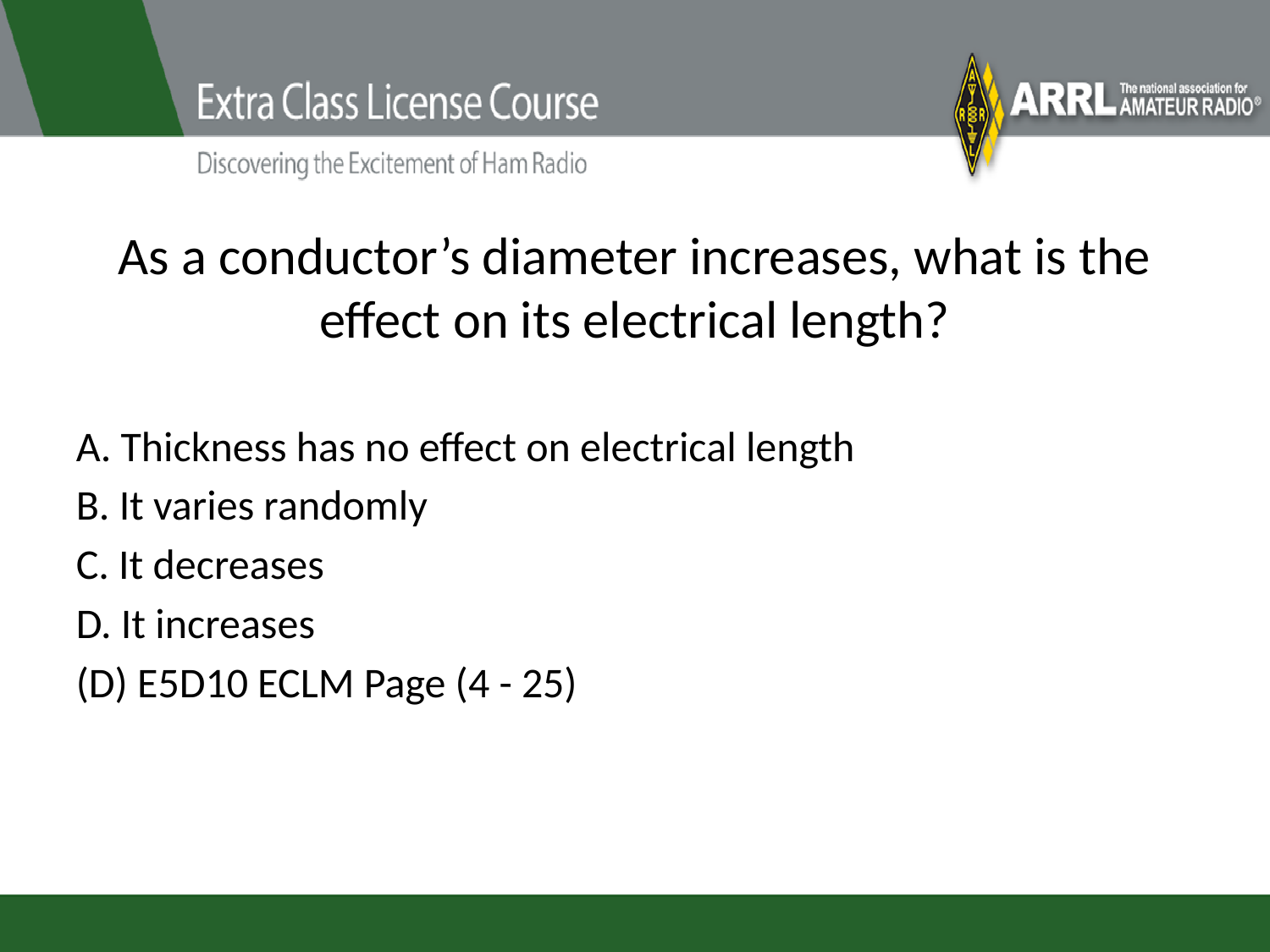

# As a conductor’s diameter increases, what is the effect on its electrical length?
A. Thickness has no effect on electrical length
B. It varies randomly
C. It decreases
D. It increases
(D) E5D10 ECLM Page (4 - 25)